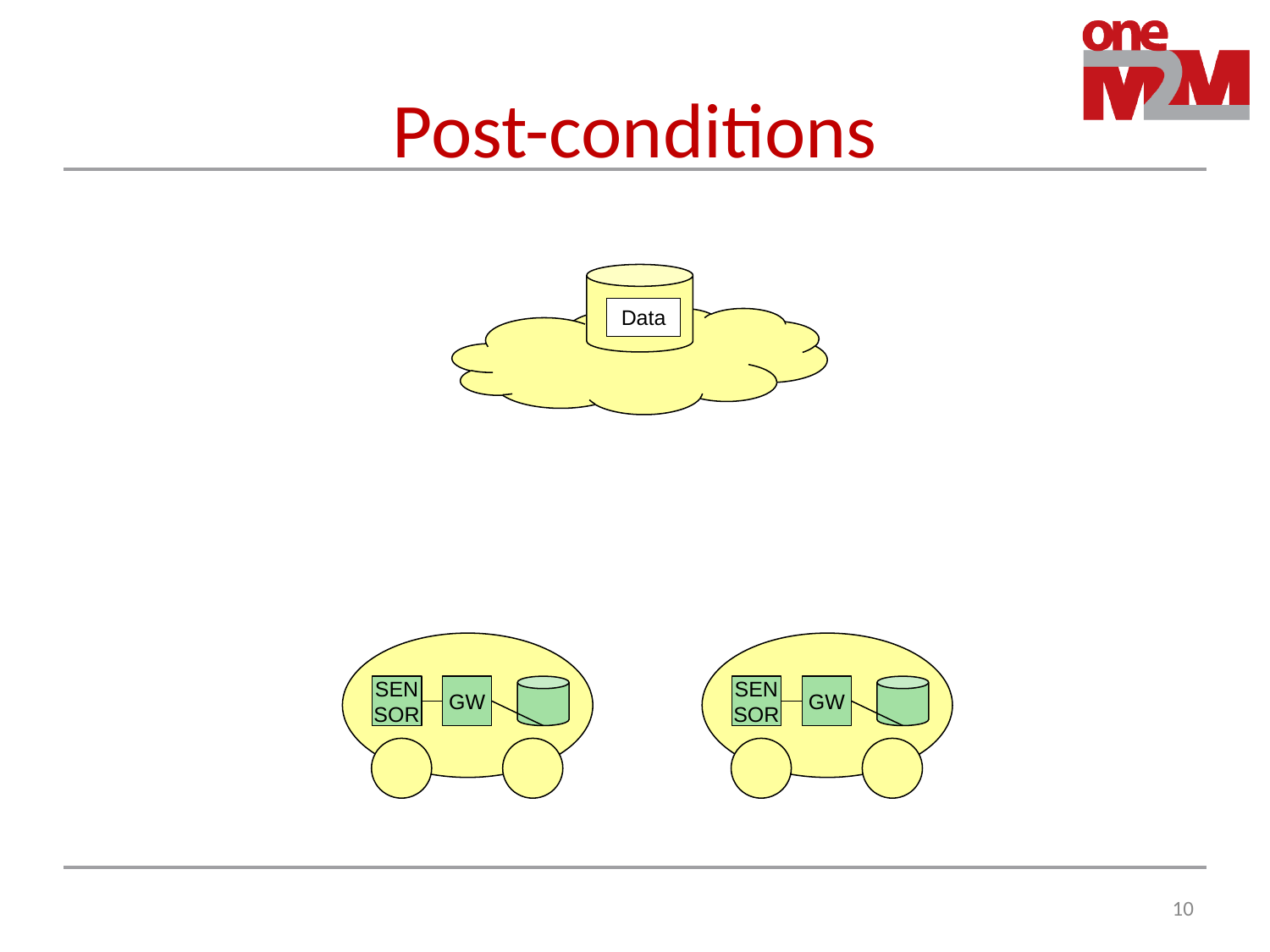

# Post-conditions

Data

SEN
SOR
GW

SEN
SOR
GW

10